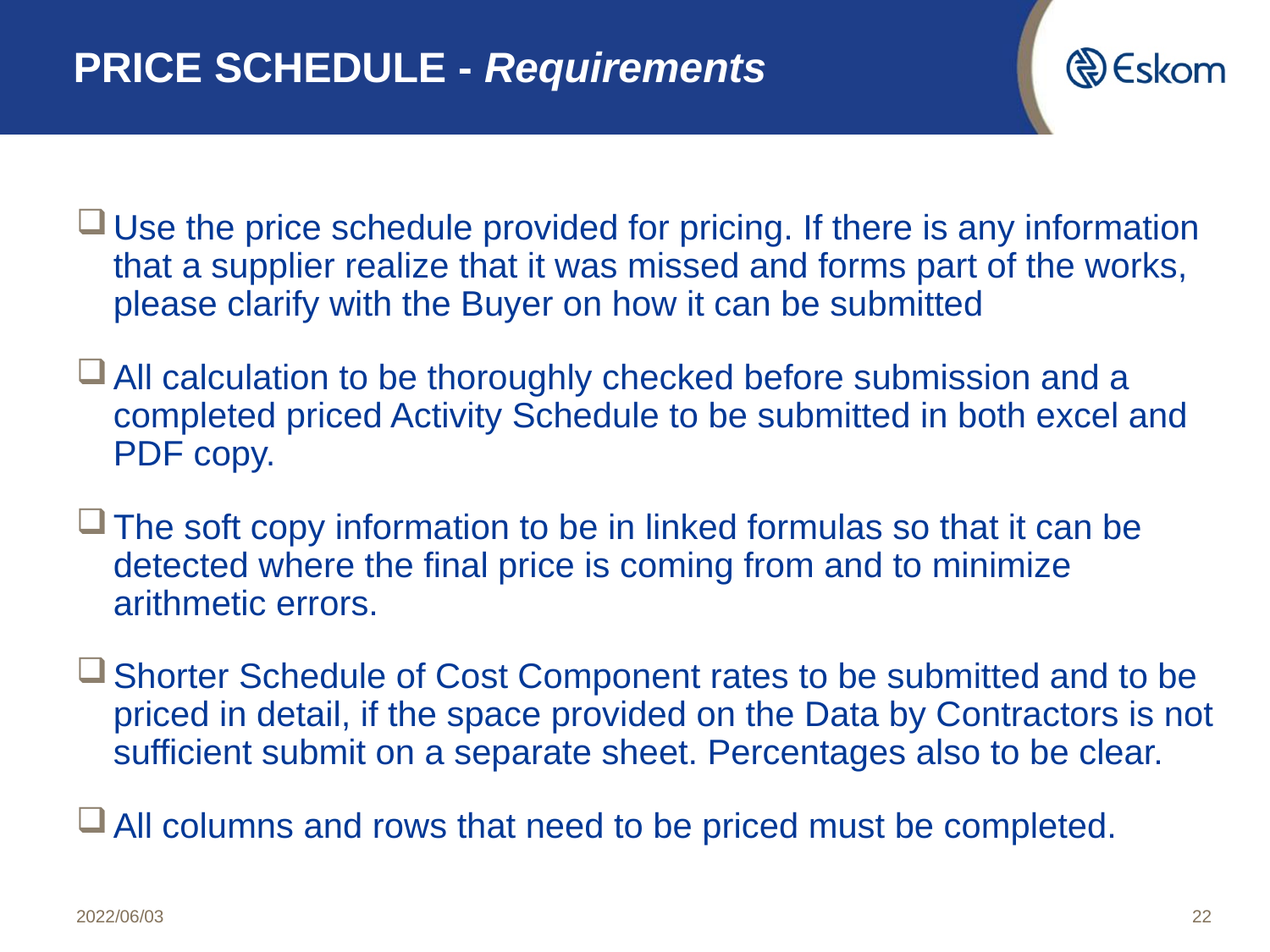

# PRICE SCHEDULE - Requirements

Use the price schedule provided for pricing. If there is any information that a supplier realize that it was missed and forms part of the works, please clarify with the Buyer on how it can be submitted
All calculation to be thoroughly checked before submission and a completed priced Activity Schedule to be submitted in both excel and PDF copy.
The soft copy information to be in linked formulas so that it can be detected where the final price is coming from and to minimize arithmetic errors.
Shorter Schedule of Cost Component rates to be submitted and to be priced in detail, if the space provided on the Data by Contractors is not sufficient submit on a separate sheet. Percentages also to be clear.
All columns and rows that need to be priced must be completed.

2022/06/03
22